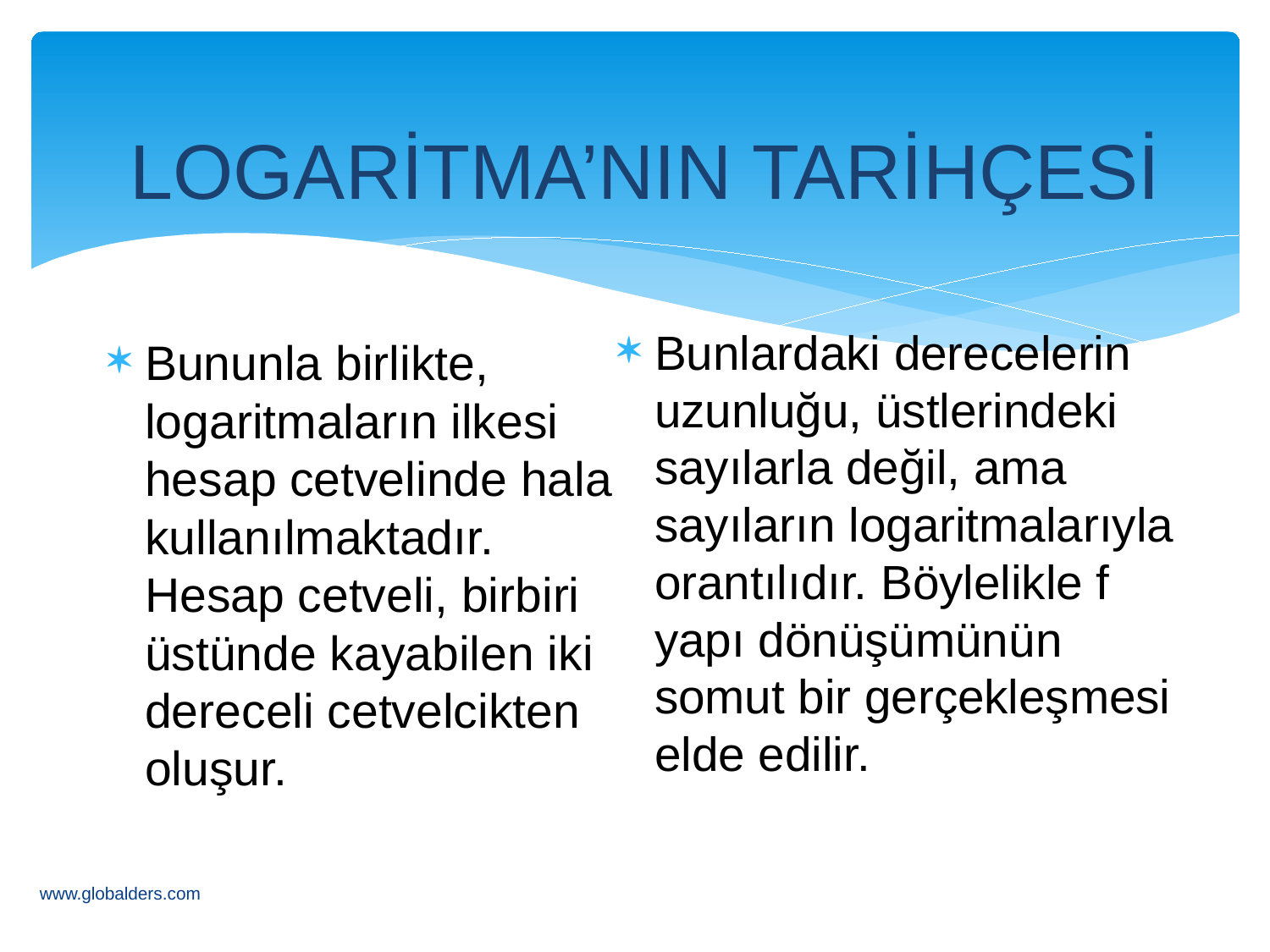

# LOGARİTMA’NIN TARİHÇESİ
Bunlardaki derecelerin uzunluğu, üstlerindeki sayılarla değil, ama sayıların logaritmalarıyla orantılıdır. Böylelikle f yapı dönüşümünün somut bir gerçekleşmesi elde edilir.

Bununla birlikte, logaritmaların ilkesi hesap cetvelinde hala kullanılmaktadır. Hesap cetveli, birbiri üstünde kayabilen iki dereceli cetvelcikten oluşur.
www.globalders.com